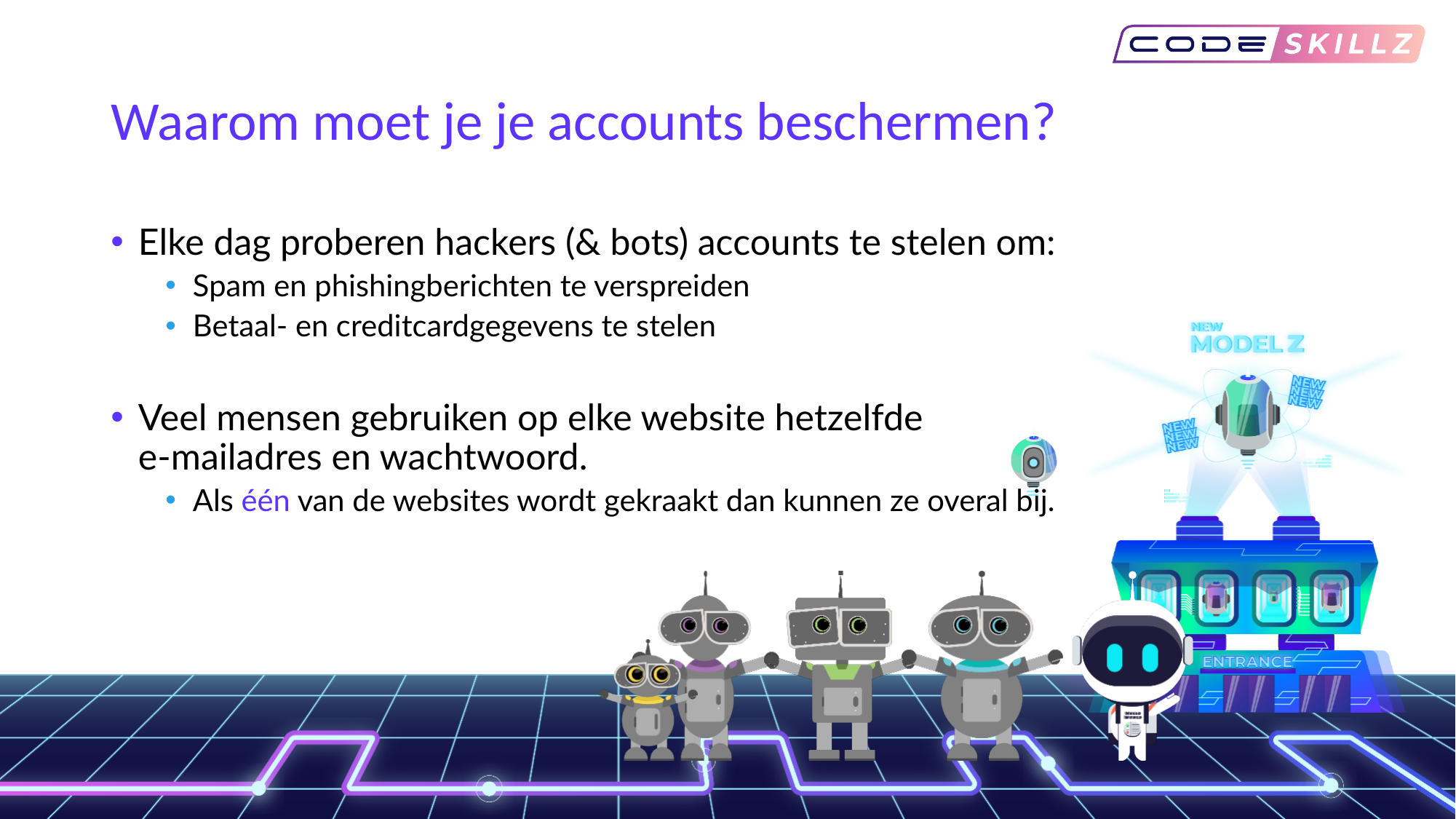

# Waarom moet je je accounts beschermen?
Elke dag proberen hackers (& bots) accounts te stelen om:
Spam en phishingberichten te verspreiden
Betaal- en creditcardgegevens te stelen

Veel mensen gebruiken op elke website hetzelfde
e-mailadres en wachtwoord.
Als één van de websites wordt gekraakt dan kunnen ze overal bij.